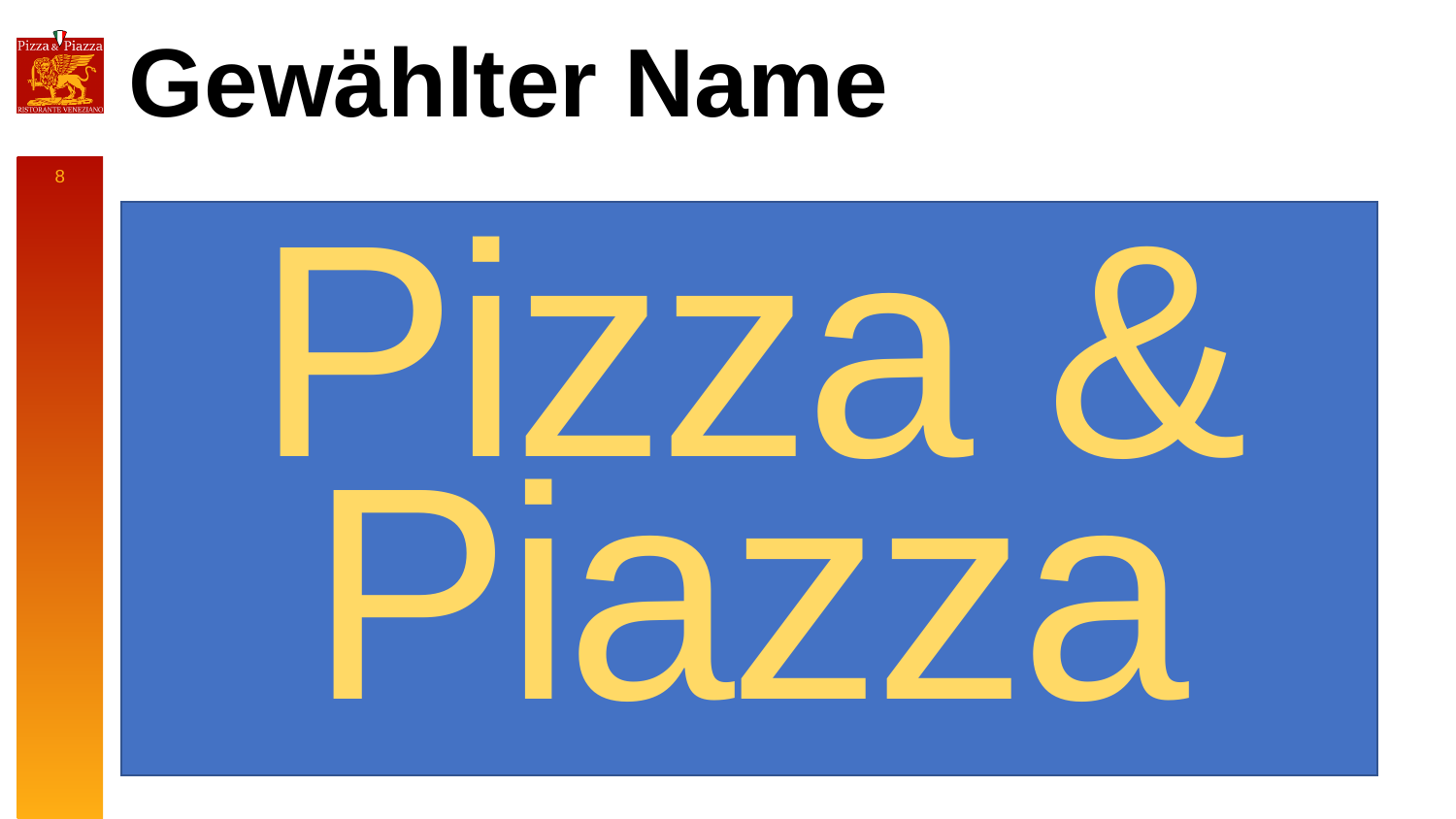

# Gewählter Name
8
Pizza & Piazza